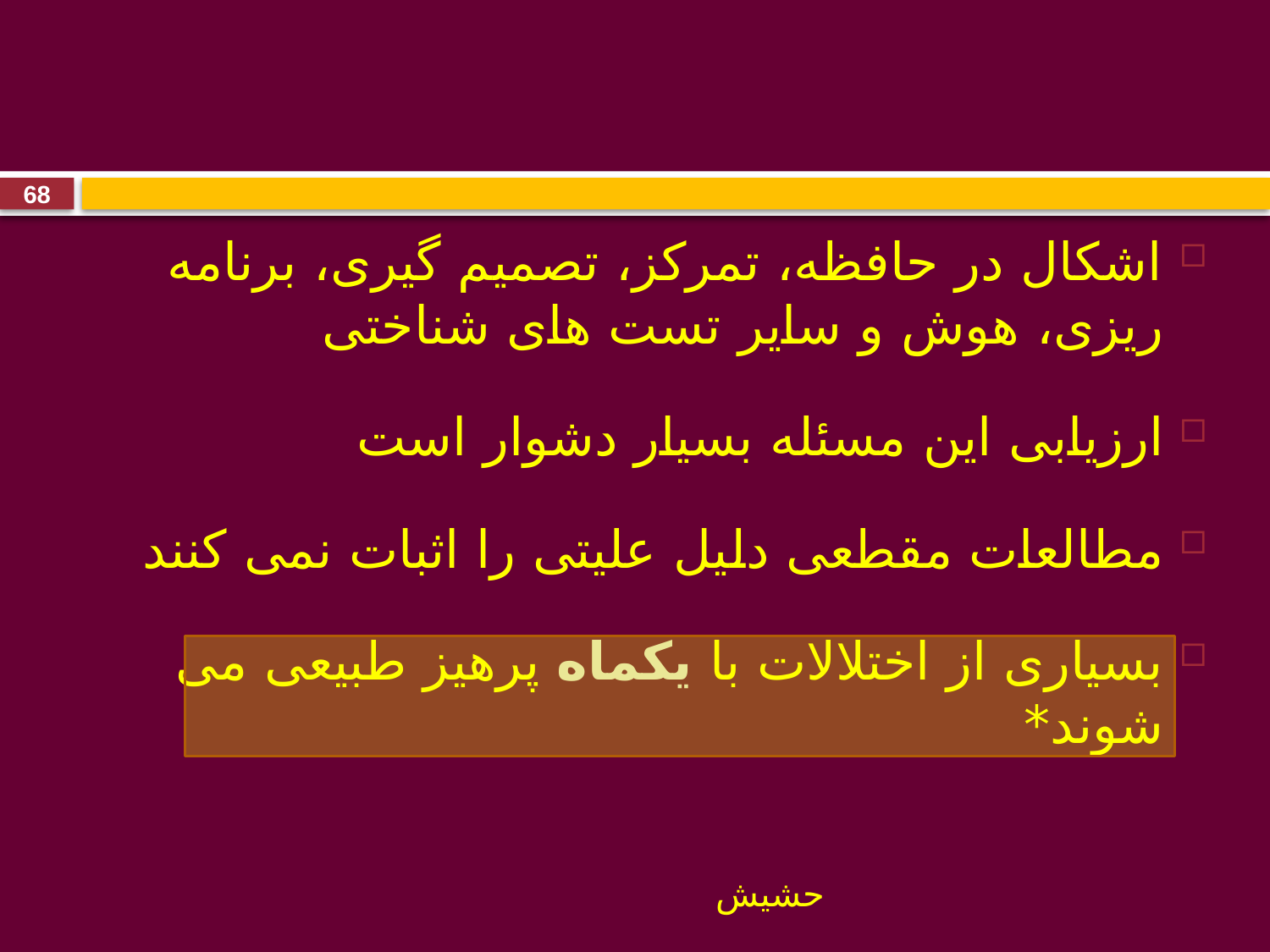

#
68
اشکال در حافظه، تمرکز، تصمیم گیری، برنامه ریزی، هوش و سایر تست های شناختی
ارزیابی این مسئله بسیار دشوار است
مطالعات مقطعی دلیل علیتی را اثبات نمی کنند
بسیاری از اختلالات با یکماه پرهیز طبیعی می شوند*

حشیش